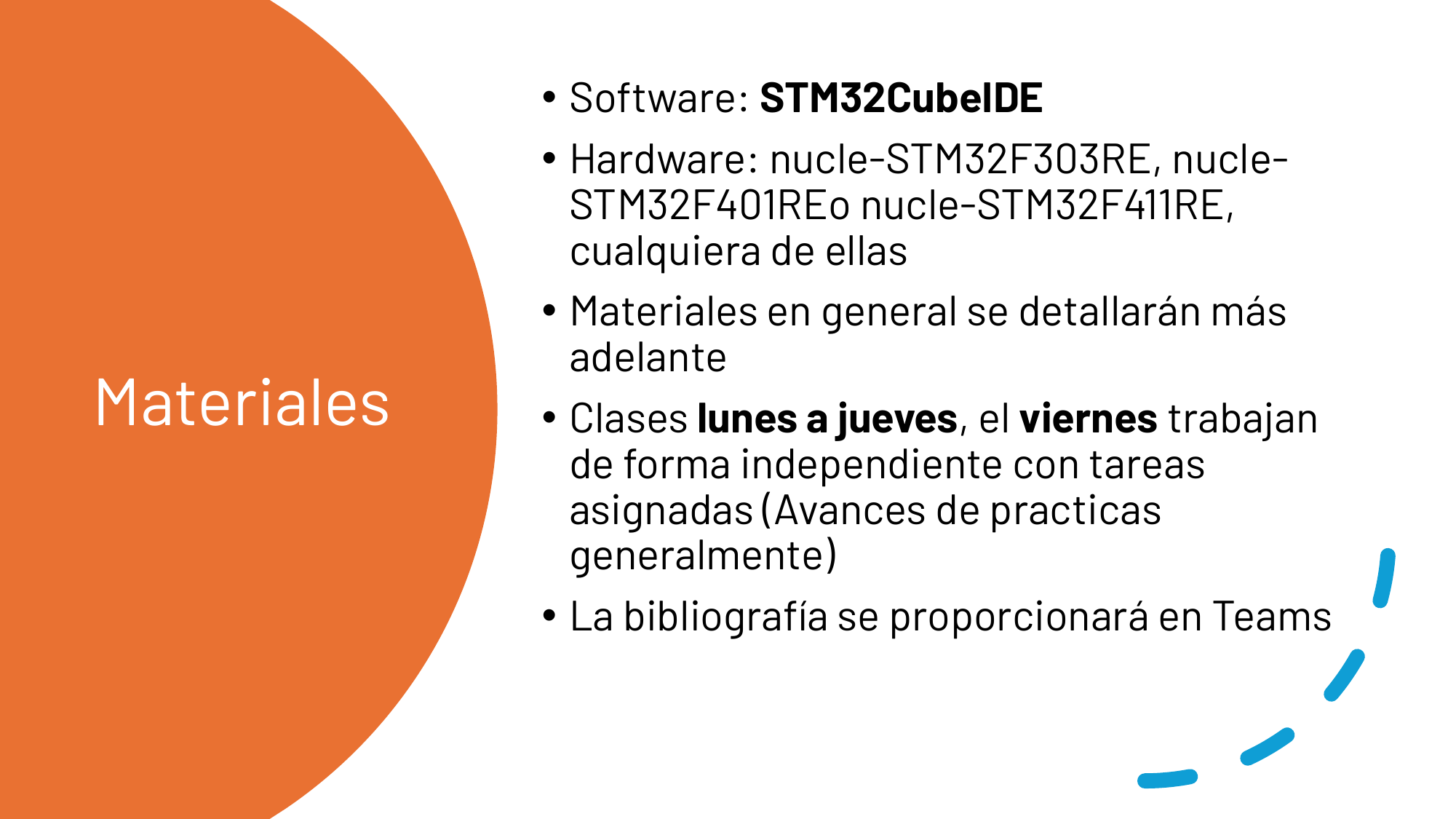

Software: STM32CubeIDE
Hardware: nucle-STM32F303RE, nucle-STM32F401REo nucle-STM32F411RE, cualquiera de ellas
Materiales en general se detallarán más adelante
Clases lunes a jueves, el viernes trabajan de forma independiente con tareas asignadas (Avances de practicas generalmente)
La bibliografía se proporcionará en Teams

# Materiales